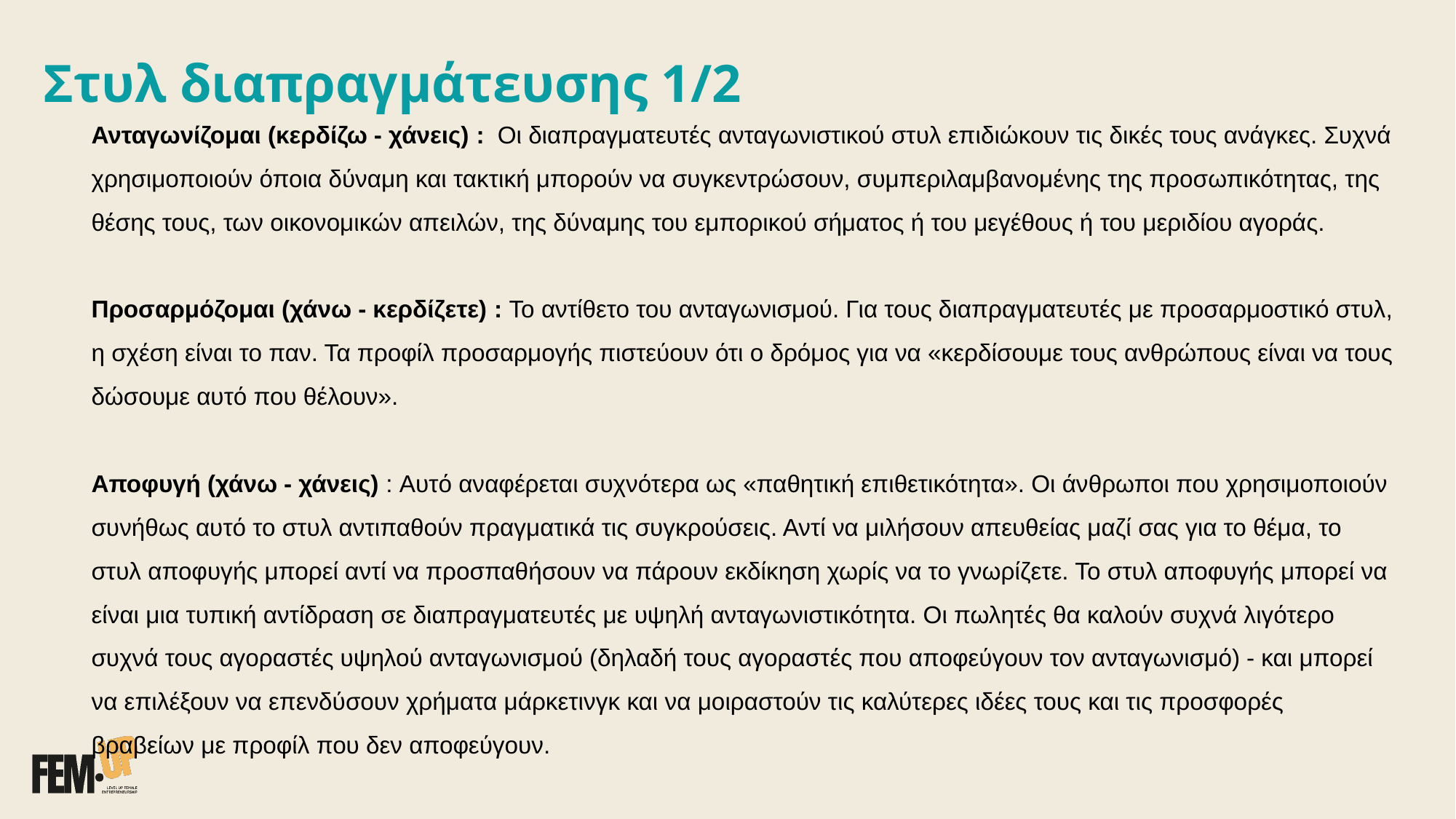

Στυλ διαπραγμάτευσης 1/2
# Ανταγωνίζομαι (κερδίζω - χάνεις) :  Οι διαπραγματευτές ανταγωνιστικού στυλ επιδιώκουν τις δικές τους ανάγκες. Συχνά χρησιμοποιούν όποια δύναμη και τακτική μπορούν να συγκεντρώσουν, συμπεριλαμβανομένης της προσωπικότητας, της θέσης τους, των οικονομικών απειλών, της δύναμης του εμπορικού σήματος ή του μεγέθους ή του μεριδίου αγοράς. Προσαρμόζομαι (χάνω - κερδίζετε) : Το αντίθετο του ανταγωνισμού. Για τους διαπραγματευτές με προσαρμοστικό στυλ, η σχέση είναι το παν. Τα προφίλ προσαρμογής πιστεύουν ότι ο δρόμος για να «κερδίσουμε τους ανθρώπους είναι να τους δώσουμε αυτό που θέλουν». Αποφυγή (χάνω - χάνεις) : Αυτό αναφέρεται συχνότερα ως «παθητική επιθετικότητα». Οι άνθρωποι που χρησιμοποιούν συνήθως αυτό το στυλ αντιπαθούν πραγματικά τις συγκρούσεις. Αντί να μιλήσουν απευθείας μαζί σας για το θέμα, το στυλ αποφυγής μπορεί αντί να προσπαθήσουν να πάρουν εκδίκηση χωρίς να το γνωρίζετε. Το στυλ αποφυγής μπορεί να είναι μια τυπική αντίδραση σε διαπραγματευτές με υψηλή ανταγωνιστικότητα. Οι πωλητές θα καλούν συχνά λιγότερο συχνά τους αγοραστές υψηλού ανταγωνισμού (δηλαδή τους αγοραστές που αποφεύγουν τον ανταγωνισμό) - και μπορεί να επιλέξουν να επενδύσουν χρήματα μάρκετινγκ και να μοιραστούν τις καλύτερες ιδέες τους και τις προσφορές βραβείων με προφίλ που δεν αποφεύγουν.